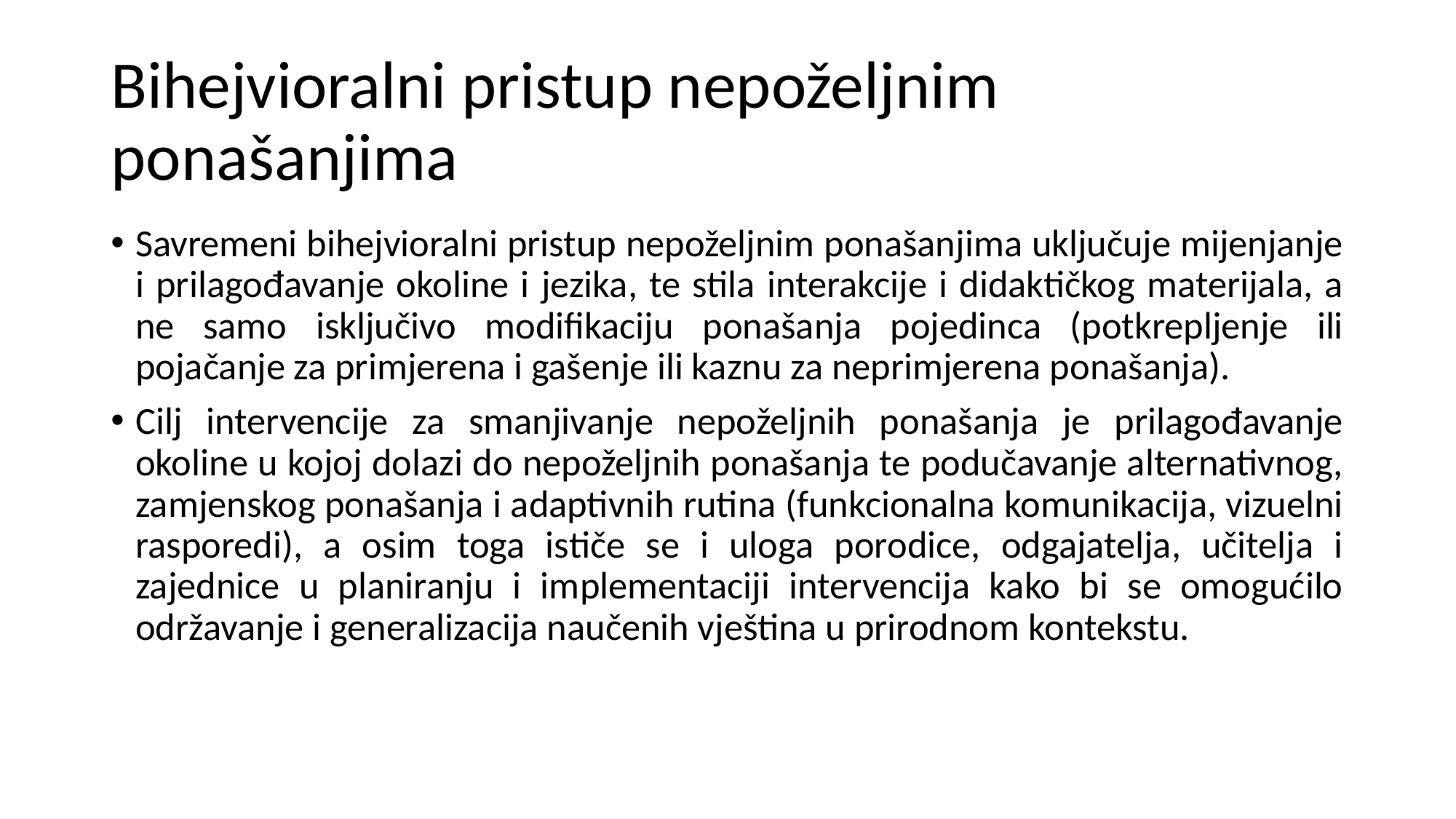

# Bihejvioralni pristup nepoželjnim ponašanjima
Savremeni bihejvioralni pristup nepoželjnim ponašanjima uključuje mijenjanje i prilagođavanje okoline i jezika, te stila interakcije i didaktičkog materijala, a ne samo isključivo modifikaciju ponašanja pojedinca (potkrepljenje ili pojačanje za primjerena i gašenje ili kaznu za neprimjerena ponašanja).
Cilj intervencije za smanjivanje nepoželjnih ponašanja je prilagođavanje okoline u kojoj dolazi do nepoželjnih ponašanja te podučavanje alternativnog, zamjenskog ponašanja i adaptivnih rutina (funkcionalna komunikacija, vizuelni rasporedi), a osim toga ističe se i uloga porodice, odgajatelja, učitelja i zajednice u planiranju i implementaciji intervencija kako bi se omogućilo održavanje i generalizacija naučenih vještina u prirodnom kontekstu.